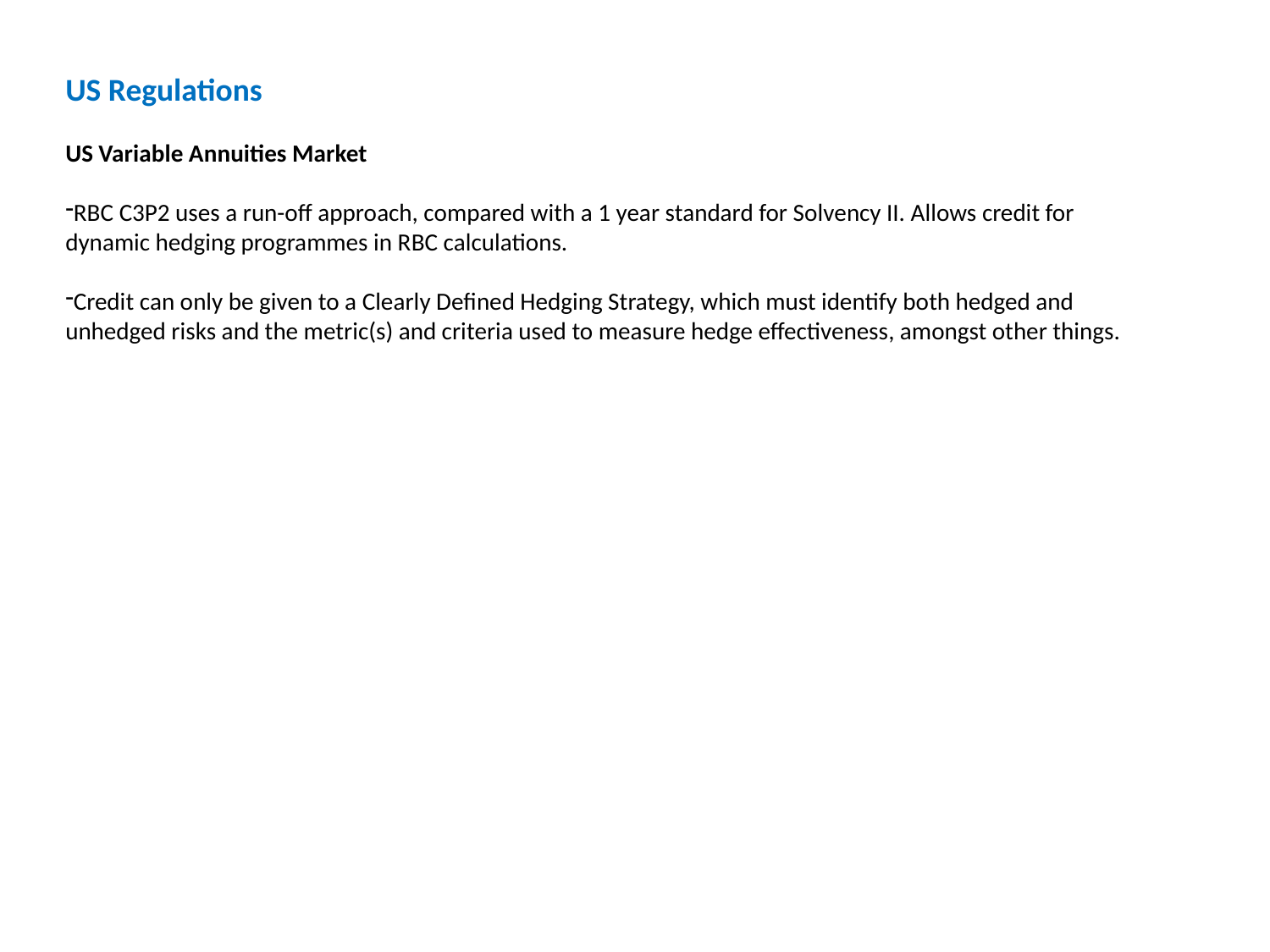

US Regulations

US Variable Annuities Market

RBC C3P2 uses a run-off approach, compared with a 1 year standard for Solvency II. Allows credit for dynamic hedging programmes in RBC calculations.

Credit can only be given to a Clearly Defined Hedging Strategy, which must identify both hedged and unhedged risks and the metric(s) and criteria used to measure hedge effectiveness, amongst other things.